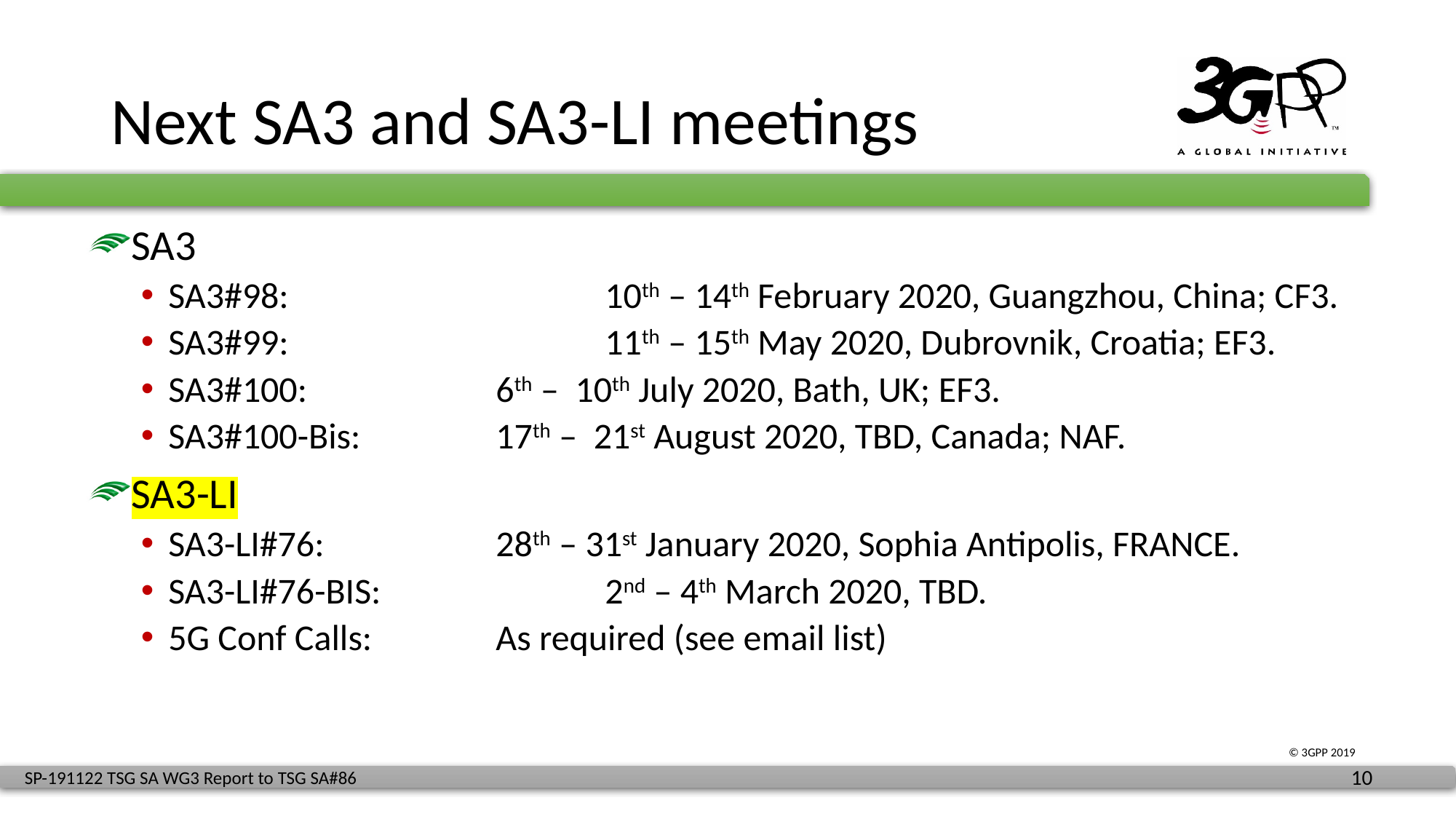

# Next SA3 and SA3-LI meetings
SA3
SA3#98: 			10th – 14th February 2020, Guangzhou, China; CF3.
SA3#99:			11th – 15th May 2020, Dubrovnik, Croatia; EF3.
SA3#100:		6th –  10th July 2020, Bath, UK; EF3.
SA3#100-Bis:		17th –  21st August 2020, TBD, Canada; NAF.
SA3-LI
SA3-LI#76: 		28th – 31st January 2020, Sophia Antipolis, FRANCE.
SA3-LI#76-BIS: 		2nd – 4th March 2020, TBD.
5G Conf Calls: 		As required (see email list)